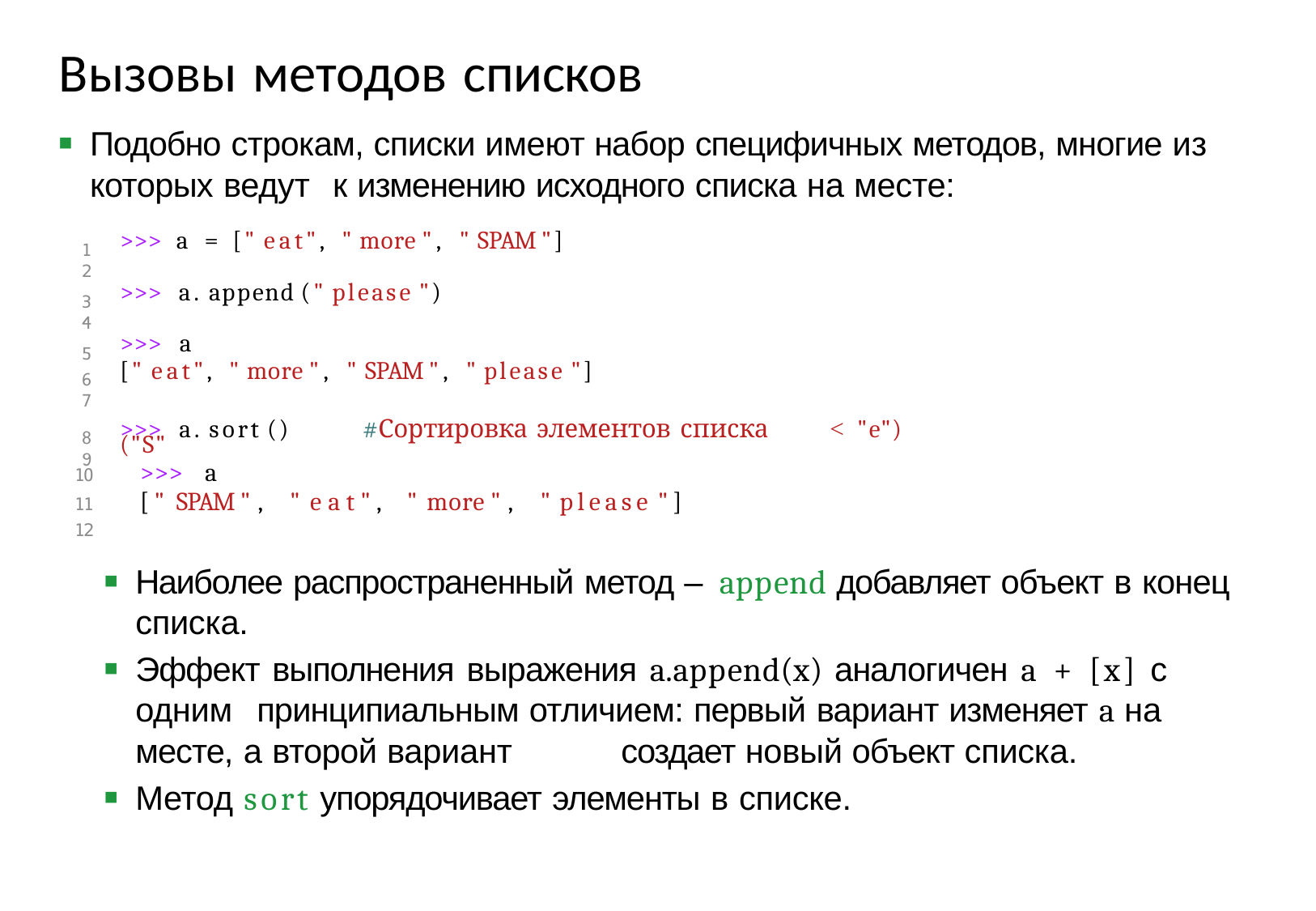

# Вызовы методов списков
Подобно строкам, списки имеют набор специфичных методов, многие из которых ведут 	к изменению исходного списка на месте:
| 1 | >>> a = [" eat", " more ", " SPAM "] |  |
| --- | --- | --- |
| 2 |  |  |
| 3 | >>> a. append (" please ") |  |
| 4 |  |  |
| 5 | >>> a |  |
| 6 | [" eat", " more ", " SPAM ", " please "] |  |
| 7 |  |  |
| 8 | >>> a. sort () #Сортировка элементов списка ("S" | < "e") |
| 9 |  |  |
10	>>>  a
11	[" SPAM ", " eat", " more ", " please "]
12
Наиболее распространенный метод – append добавляет объект в конец списка.
Эффект выполнения выражения a.append(x) аналогичен a + [x] с одним 	принципиальным отличием: первый вариант изменяет a на месте, а второй вариант 	создает новый объект списка.
Метод sort упорядочивает элементы в списке.